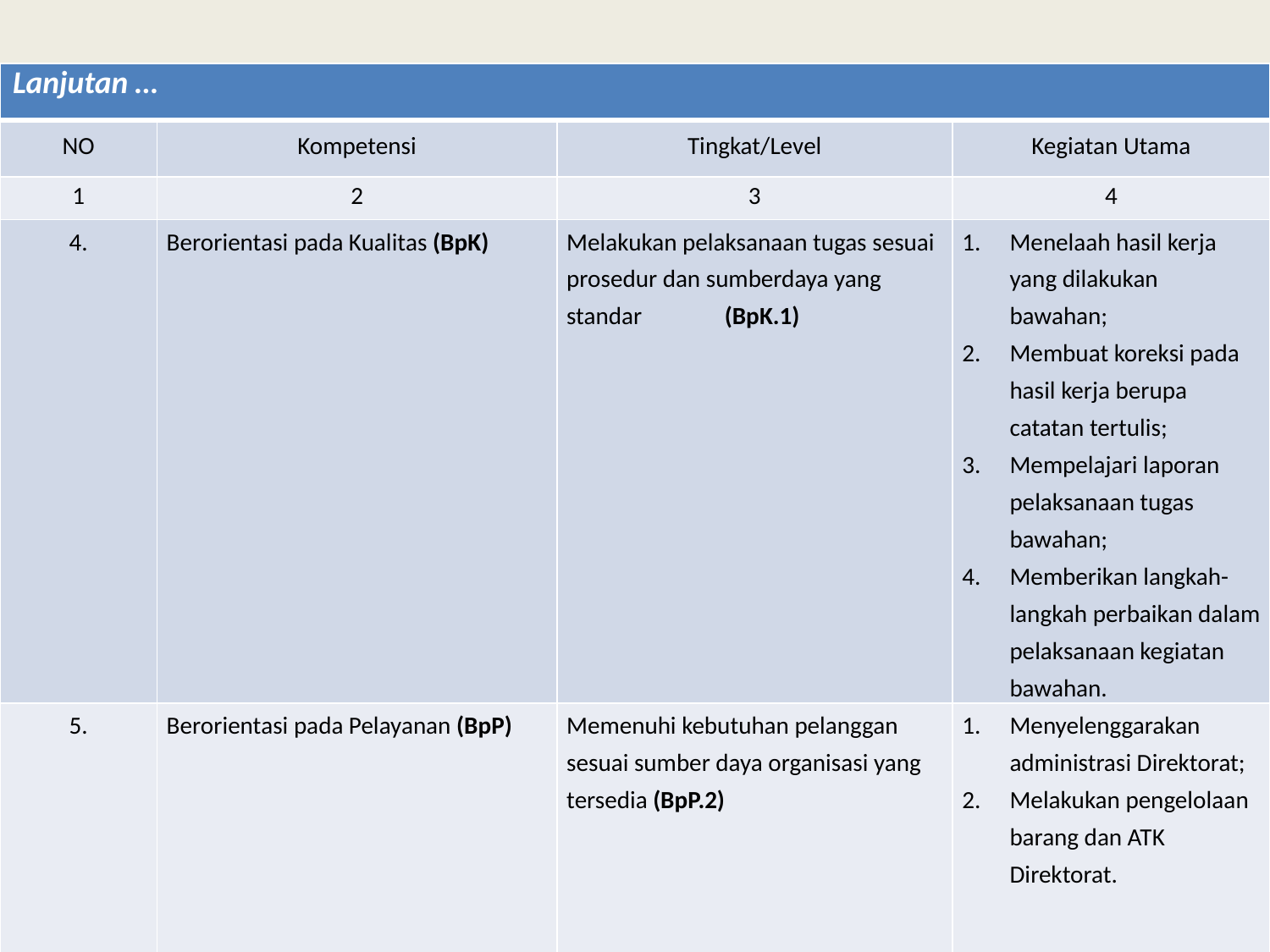

| Lanjutan … |  |  |  |
| --- | --- | --- | --- |
| NO | Kompetensi | Tingkat/Level | Kegiatan Utama |
| 1 | 2 | 3 | 4 |
| 4. | Berorientasi pada Kualitas (BpK) | Melakukan pelaksanaan tugas sesuai prosedur dan sumberdaya yang standar (BpK.1) | Menelaah hasil kerja yang dilakukan bawahan; Membuat koreksi pada hasil kerja berupa catatan tertulis; Mempelajari laporan pelaksanaan tugas bawahan; Memberikan langkah-langkah perbaikan dalam pelaksanaan kegiatan bawahan. |
| 5. | Berorientasi pada Pelayanan (BpP) | Memenuhi kebutuhan pelanggan sesuai sumber daya organisasi yang tersedia (BpP.2) | Menyelenggarakan administrasi Direktorat; Melakukan pengelolaan barang dan ATK Direktorat. |
51